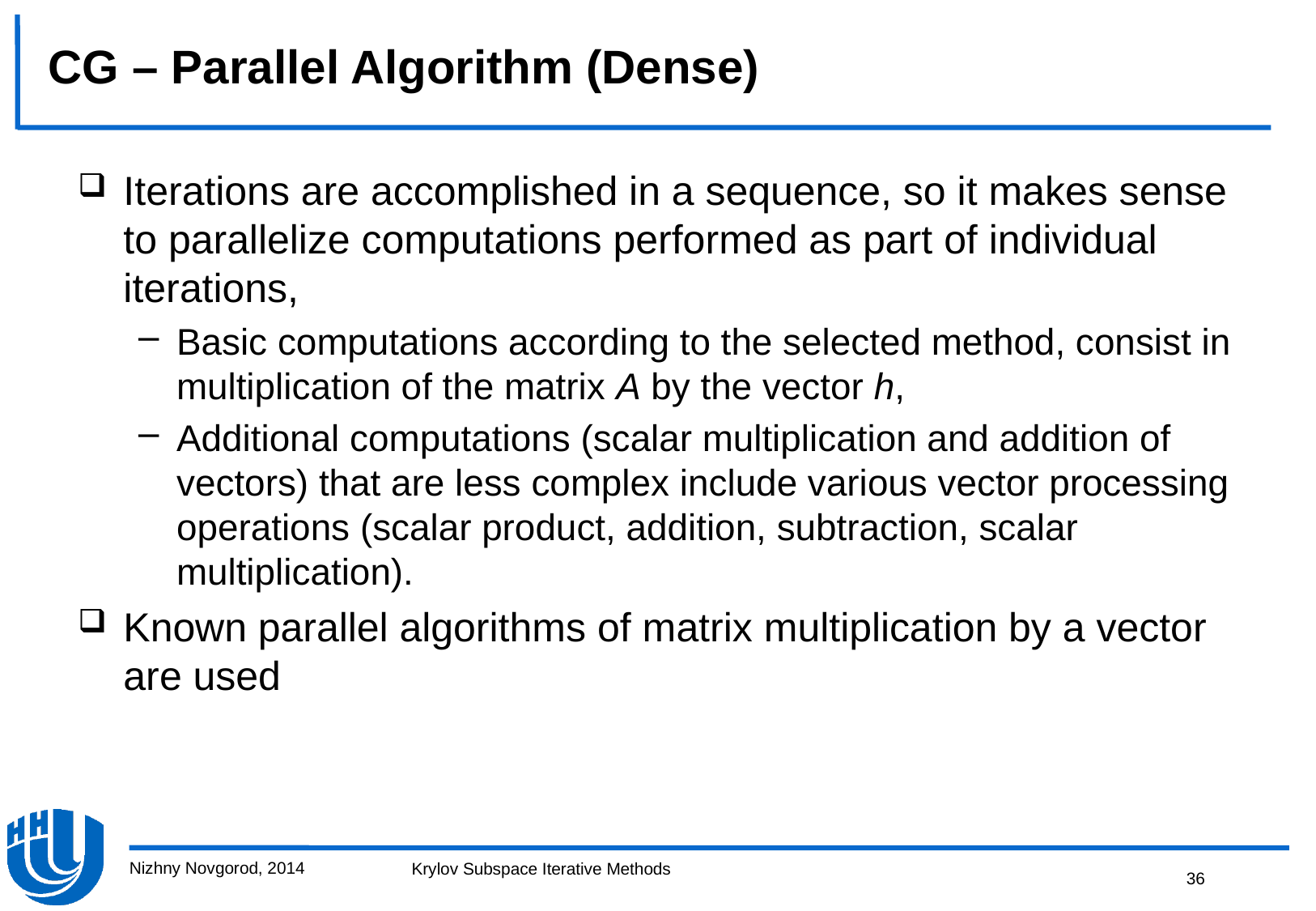

CG – Parallel Algorithm (Dense)

Iterations are accomplished in a sequence, so it makes sense to parallelize computations performed as part of individual iterations,
Basic computations according to the selected method, consist in multiplication of the matrix A by the vector h,
Additional computations (scalar multiplication and addition of vectors) that are less complex include various vector processing operations (scalar product, addition, subtraction, scalar multiplication).
Known parallel algorithms of matrix multiplication by a vector are used

Nizhny Novgorod, 2014
36
Krylov Subspace Iterative Methods